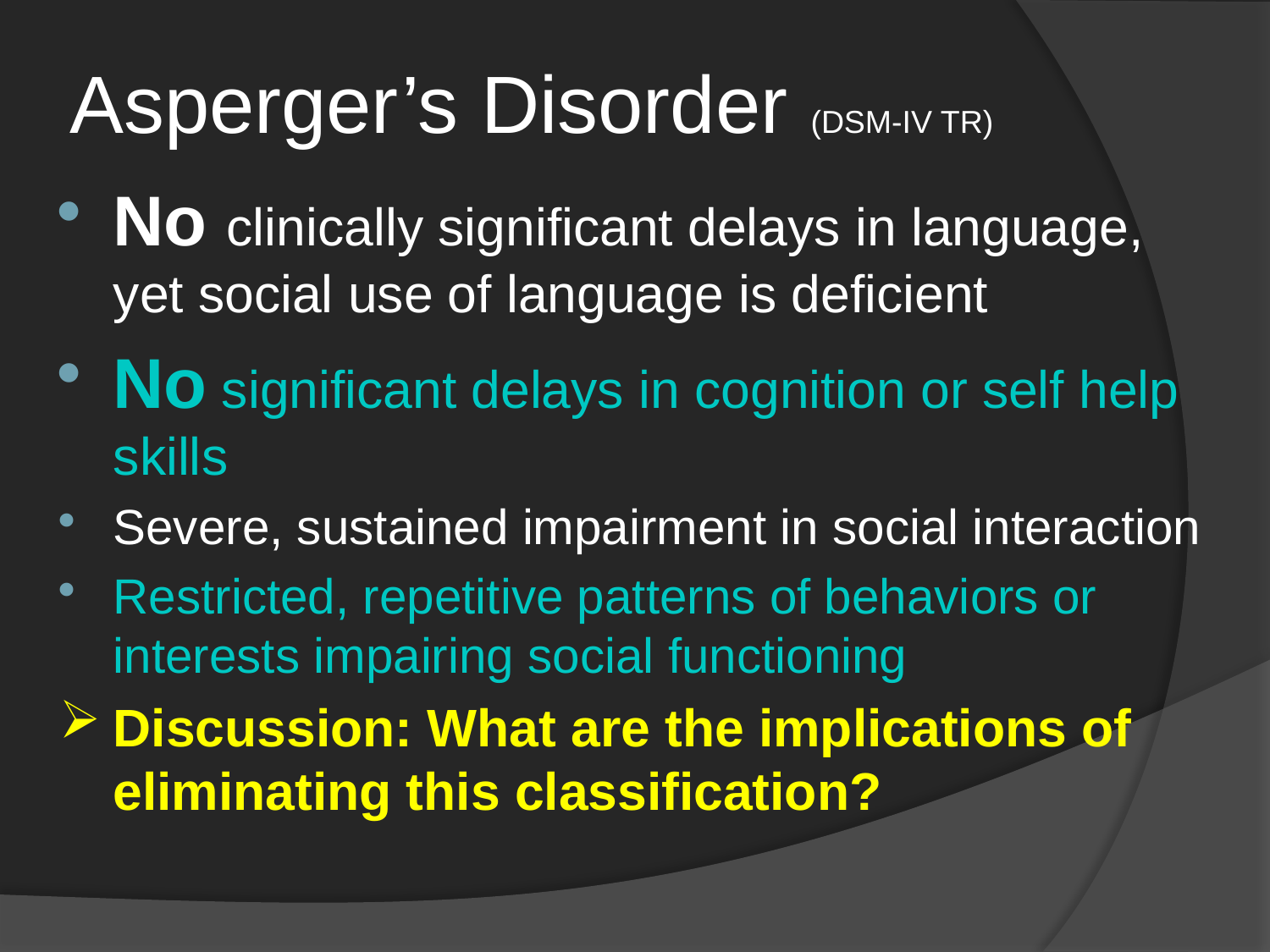

# Asperger’s Disorder (DSM-IV TR)
No clinically significant delays in language, yet social use of language is deficient
No significant delays in cognition or self help skills
Severe, sustained impairment in social interaction
Restricted, repetitive patterns of behaviors or interests impairing social functioning
Discussion: What are the implications of eliminating this classification?